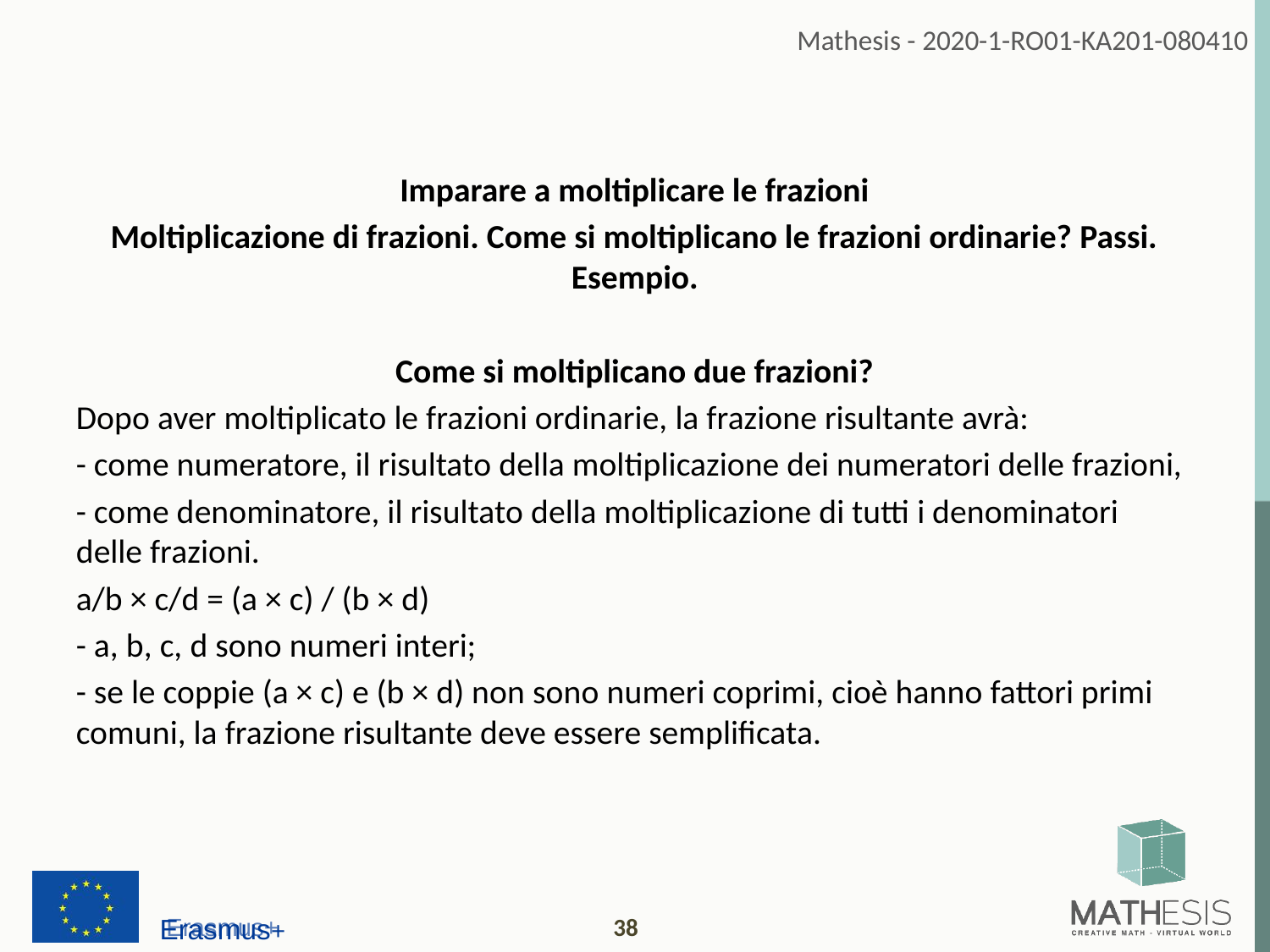

Imparare a moltiplicare le frazioni
Moltiplicazione di frazioni. Come si moltiplicano le frazioni ordinarie? Passi. Esempio.

Come si moltiplicano due frazioni?
Dopo aver moltiplicato le frazioni ordinarie, la frazione risultante avrà:
- come numeratore, il risultato della moltiplicazione dei numeratori delle frazioni,
- come denominatore, il risultato della moltiplicazione di tutti i denominatori delle frazioni.
a/b × c/d = (a × c) / (b × d)
- a, b, c, d sono numeri interi;
- se le coppie (a × c) e (b × d) non sono numeri coprimi, cioè hanno fattori primi comuni, la frazione risultante deve essere semplificata.